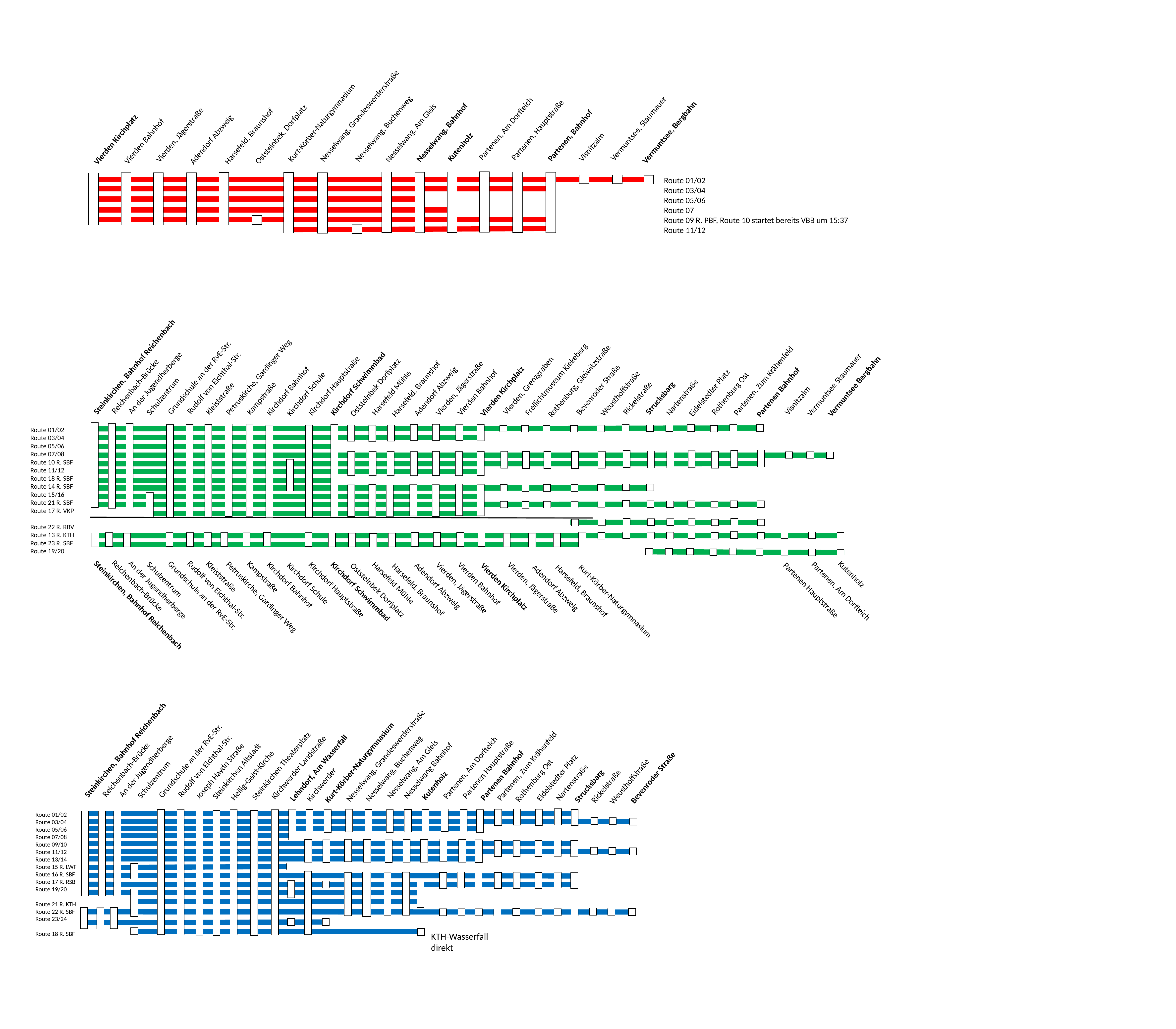

Partenen, Am Dorfteich
Partenen, Hauptstraße
Vermuntsee, Staumauer
Kutenholz
Partenen, Bahnhof
Visnitzalm
Nesselwang, Buchenweg
Nesselwang, Grandeswerderstraße
Kurt-Körber-Naturgymnasium
Nesselwang, Bahnhof
Nesselwang, Am Gleis
Vierden, Jägerstraße
Vermuntsee, Bergbahn
Vierden Bahnhof
Oststeinbek, Dorfplatz
Adendorf Abzweig
Harsefeld, Braunshof
Vierden Kirchplatz
Route 01/02
Route 03/04
Route 05/06
Route 07
Route 09 R. PBF, Route 10 startet bereits VBB um 15:37
Route 11/12

Reichenbach-Brücke
An der Jugendherberge
Rudolf von Eichthal-Str.
Steinkirchen, Bahnhof Reichenbach
Grundschule an der RvE-Str.
Strucksbarg
Kampstraße
Vierden, Grenzgraben
Rickelstraße
Rothenburg Ost
Kleiststraße
Bevenroder Straße
Visnitzalm
Petruskirche, Gardinger Weg
Schulzentrum
Freilichtmuseum Kiekeberg
Harsefeld Mühle
Partenen, Zum Krähenfeld
Kirchdorf Schwimmbad
Kirchdorf Bahnhof
Kirchdorf Hauptstraße
Vierden Bahnhof
Nartenstraße
Vierden, Jägerstraße
Weusthoffstraße
Vermuntsee Staumauer
Kirchdorf Schule
Adendorf Abzweig
Vierden Kirchplatz
Oststeinbek Dorfplatz
Eidelstedter Platz
Vermuntsee Bergbahn
Harsefeld, Braunshof
Rothenburg, Gleiwitzstraße
Partenen Bahnhof
Route 01/02
Route 03/04
Route 05/06
Route 07/08
Route 10 R. SBF
Route 11/12
Route 18 R. SBF
Route 14 R. SBF
Route 15/16
Route 21 R. SBF
Route 17 R. VKP

Route 22 R. RBV
Route 13 R. KTH
Route 23 R. SBF
Route 19/20

Reichenbach-Brücke
An der Jugendherberge
Rudolf von Eichthal-Str.
Steinkirchen, Bahnhof Reichenbach
Grundschule an der RvE-Str.
Kutenholz
Kampstraße
Kleiststraße
Petruskirche, Gardinger Weg
Schulzentrum
Partenen, Am Dorfteich
Harsefeld Mühle
Kirchdorf Schwimmbad
Kirchdorf Bahnhof
Vierden, Jägerstraße
Kirchdorf Hauptstraße
Vierden Bahnhof
Vierden, Jägerstraße
Partenen Hauptstraße
Kirchdorf Schule
Adendorf Abzweig
Vierden Kirchplatz
Oststeinbek Dorfplatz
Harsefeld, Braunshof
Harsefeld, Braunshof
Kurt-Körber-Naturgymnasium
Adendorf Abzweig
Reichenbach-Brücke
An der Jugendherberge
Rudolf von Eichthal-Str.
Steinkirchen, Bahnhof Reichenbach
Grundschule an der RvE-Str.
Nesselwang, Am Gleis
Schulzentrum
Nesselwang Bahnhof
Partenen Hauptstraße
Joseph Haydn Straße
Partenen, Am Dorfteich
Steinkirchen Altstadt
Kirchwerder Landstraße
Steinkirchen Theaterplatz
Kutenholz
Partenen Bahnhof
Heilig-Geist-Kirche
Partenen, Zum Krähenfeld
Nartenstraße
Eidelstedter Platz
Lehndorf, Am Wasserfall
Kirchwerder
Nesselwang, Buchenweg
Nesselwang, Grandeswerderstraße
Rothenburg Ost
Strucksbarg
Kurt-Körber-Naturgymnasium
Rickelstraße
Bevenroder Straße
Weusthoffstraße
Route 01/02
Route 03/04
Route 05/06
Route 07/08
Route 09/10
Route 11/12
Route 13/14
Route 15 R. LWF
Route 16 R. SBF
Route 17 R. RSB
Route 19/20

Route 21 R. KTH
Route 22 R. SBF
Route 23/24
Route 18 R. SBF

KTH-Wasserfall direkt